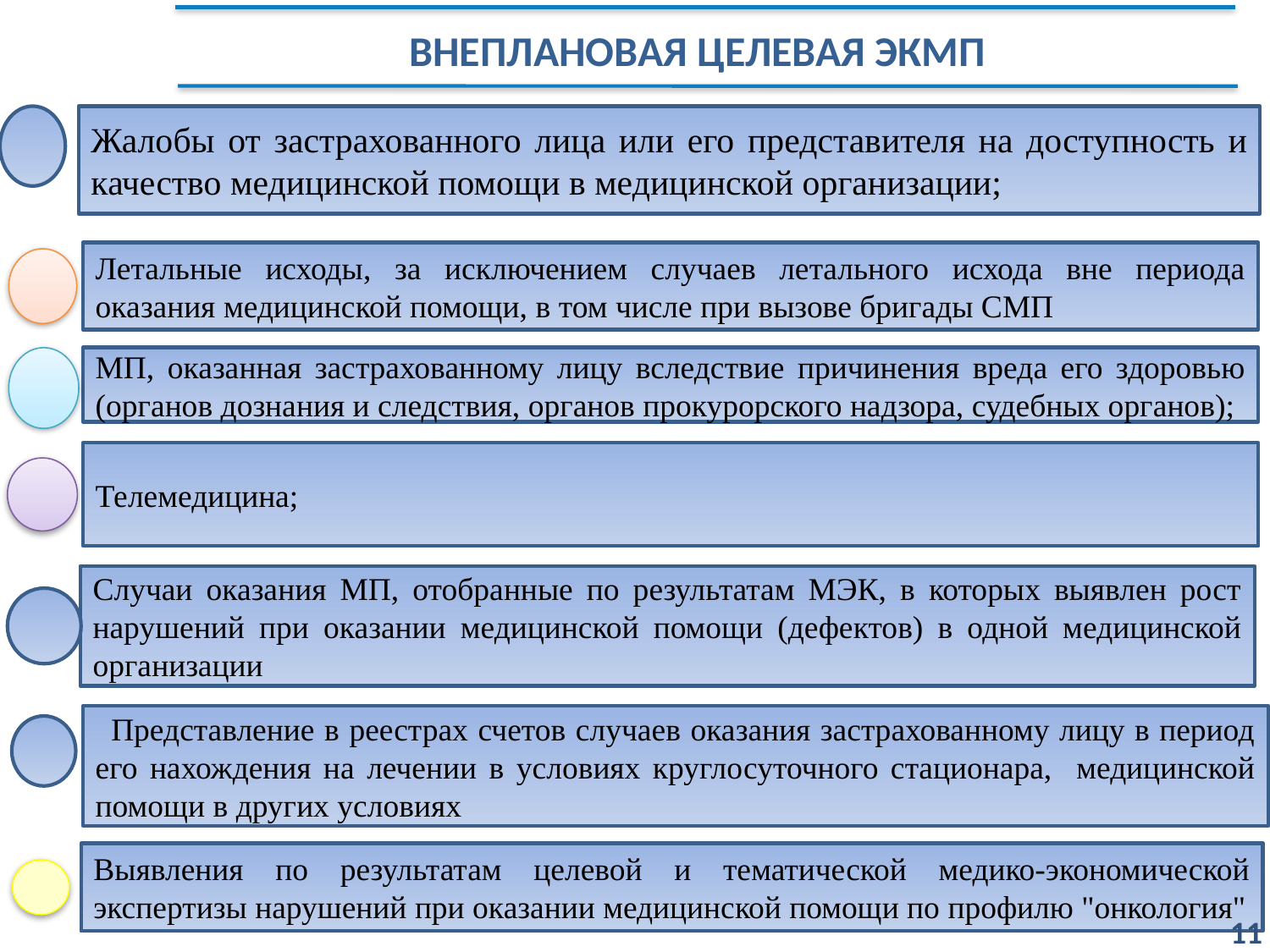

Внеплановая Целевая ЭКМП

Жалобы от застрахованного лица или его представителя на доступность и качество медицинской помощи в медицинской организации;
Летальные исходы, за исключением случаев летального исхода вне периода оказания медицинской помощи, в том числе при вызове бригады СМП

МП, оказанная застрахованному лицу вследствие причинения вреда его здоровью (органов дознания и следствия, органов прокурорского надзора, судебных органов);

Телемедицина;

Случаи оказания МП, отобранные по результатам МЭК, в которых выявлен рост нарушений при оказании медицинской помощи (дефектов) в одной медицинской организации

  Представление в реестрах счетов случаев оказания застрахованному лицу в период его нахождения на лечении в условиях круглосуточного стационара,  медицинской помощи в других условиях

Выявления по результатам целевой и тематической медико-экономической экспертизы нарушений при оказании медицинской помощи по профилю "онкология"

11